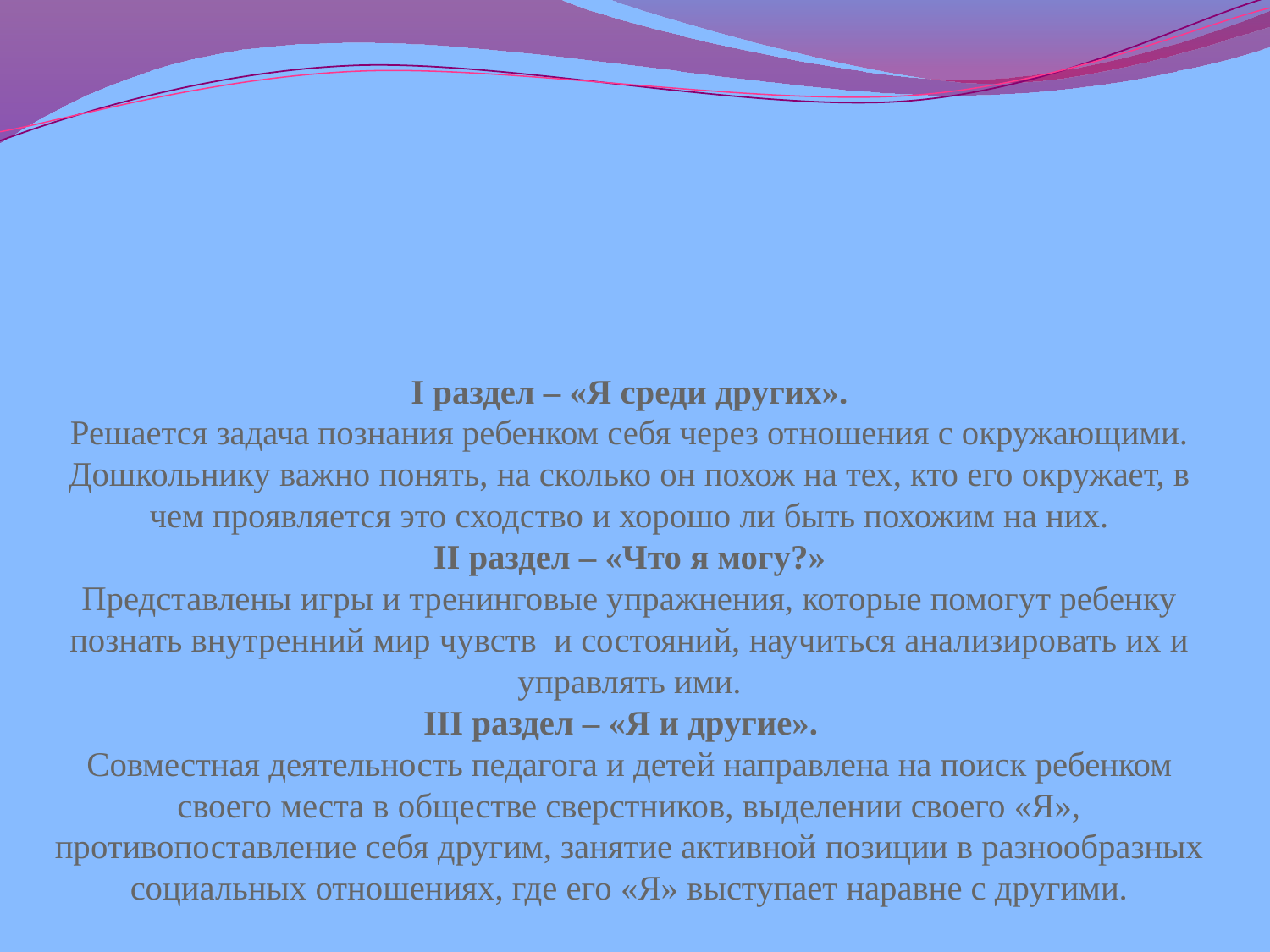

# I раздел – «Я среди других». Решается задача познания ребенком себя через отношения с окружающими. Дошкольнику важно понять, на сколько он похож на тех, кто его окружает, в чем проявляется это сходство и хорошо ли быть похожим на них. II раздел – «Что я могу?» Представлены игры и тренинговые упражнения, которые помогут ребенку познать внутренний мир чувств  и состояний, научиться анализировать их и управлять ими. III раздел – «Я и другие». Совместная деятельность педагога и детей направлена на поиск ребенком своего места в обществе сверстников, выделении своего «Я», противопоставление себя другим, занятие активной позиции в разнообразных социальных отношениях, где его «Я» выступает наравне с другими.